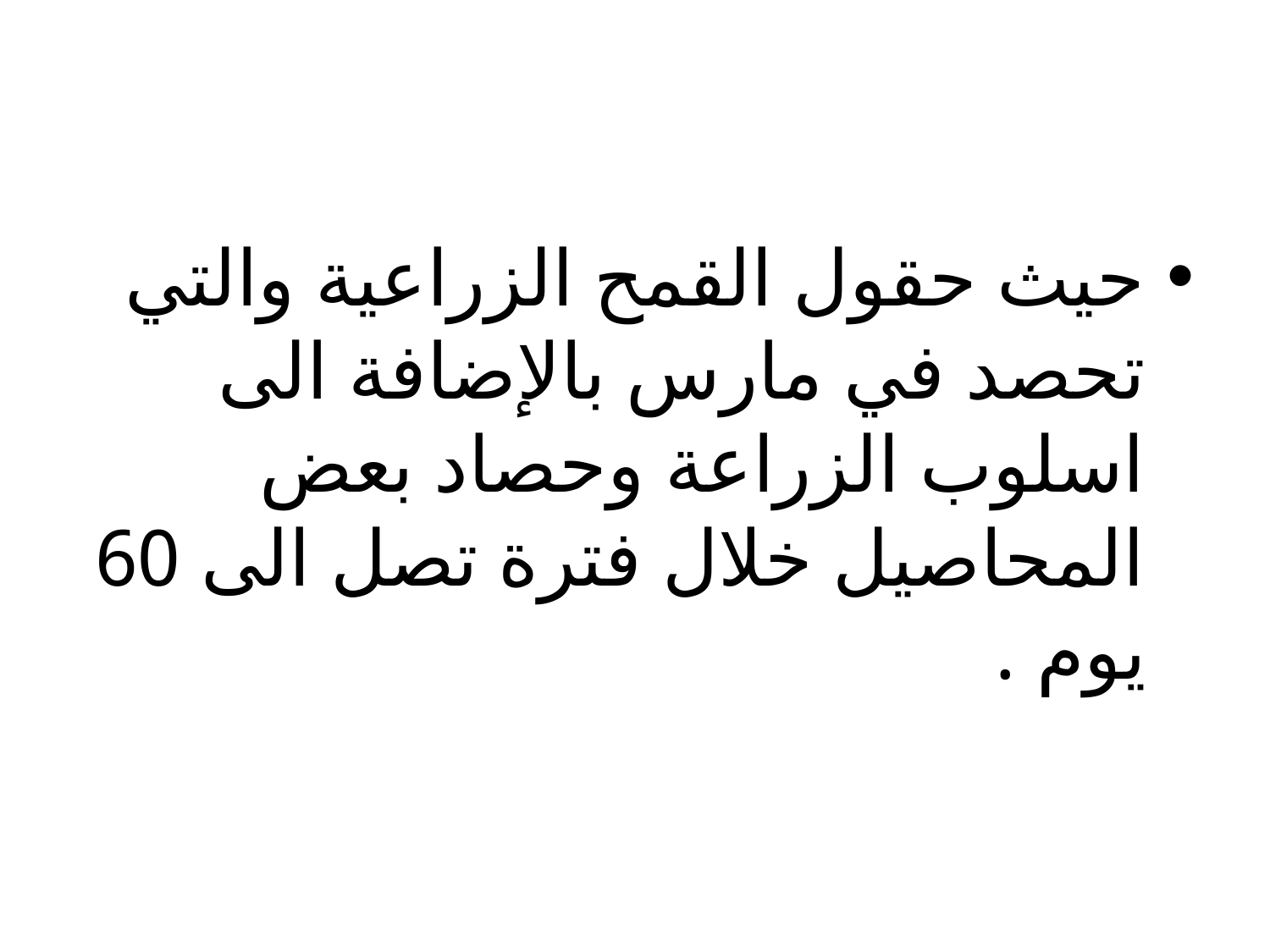

حيث حقول القمح الزراعية والتي تحصد في مارس بالإضافة الى اسلوب الزراعة وحصاد بعض المحاصيل خلال فترة تصل الى 60 يوم .